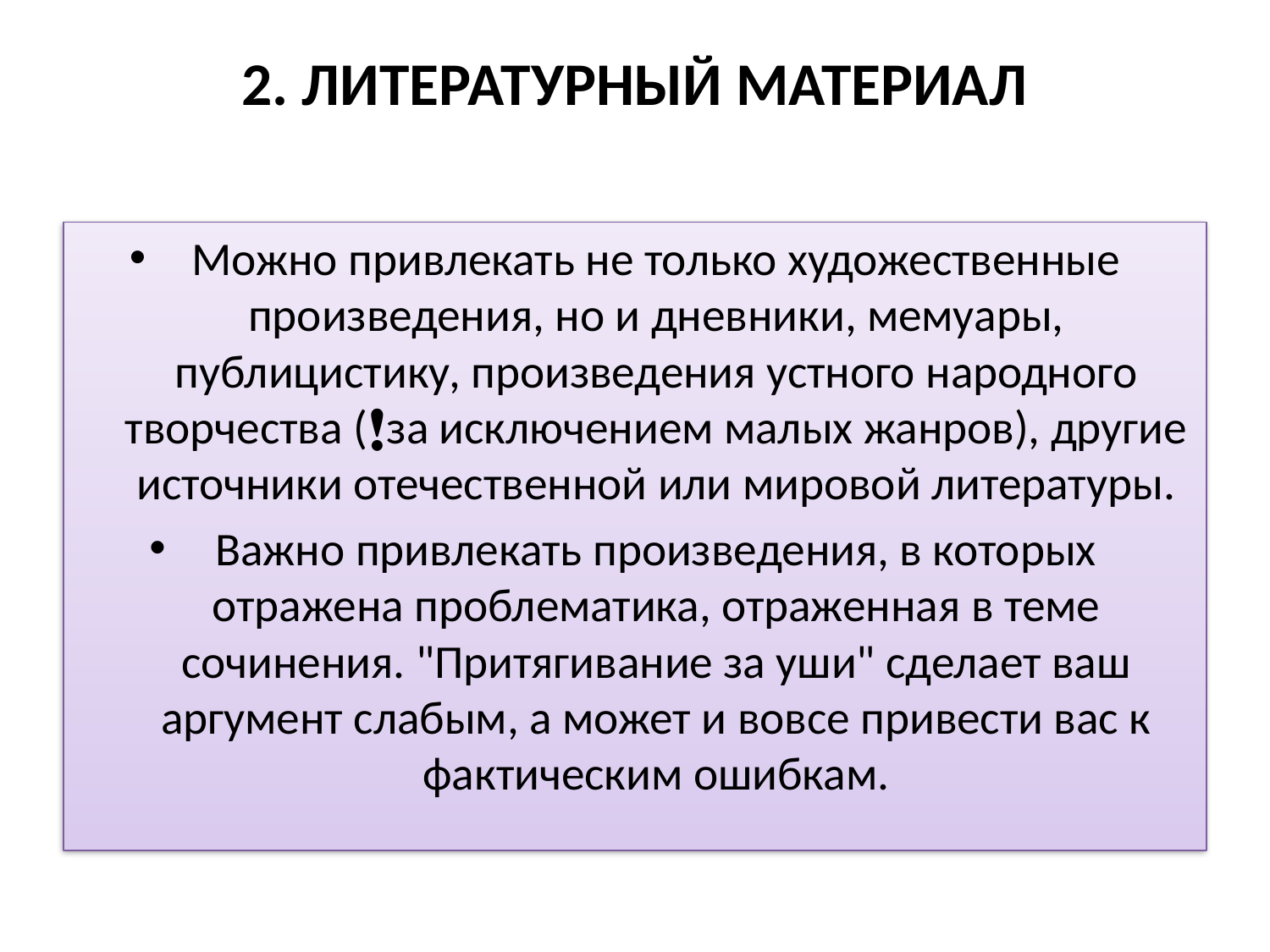

# 2. ЛИТЕРАТУРНЫЙ МАТЕРИАЛ
Можно привлекать не только художественные произведения, но и дневники, мемуары, публицистику, произведения устного народного творчества (❗за исключением малых жанров), другие источники отечественной или мировой литературы.
Важно привлекать произведения, в которых отражена проблематика, отраженная в теме сочинения. "Притягивание за уши" сделает ваш аргумент слабым, а может и вовсе привести вас к фактическим ошибкам.